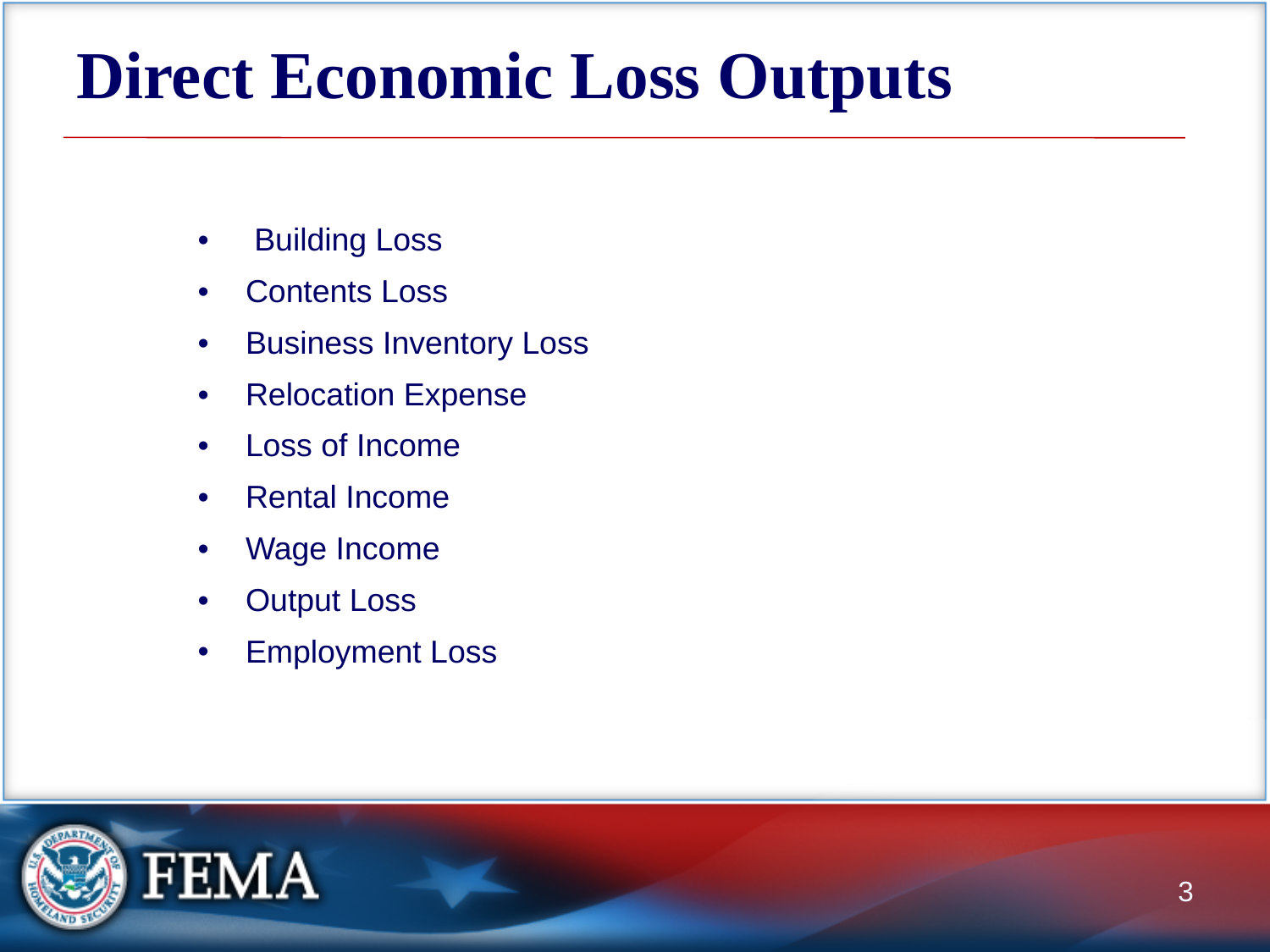

# Direct Economic Loss Outputs
|  |  |  |
| --- | --- | --- |
|  | Building Loss Contents Loss Business Inventory Loss Relocation Expense Loss of Income Rental Income Wage Income Output Loss Employment Loss |  |
3